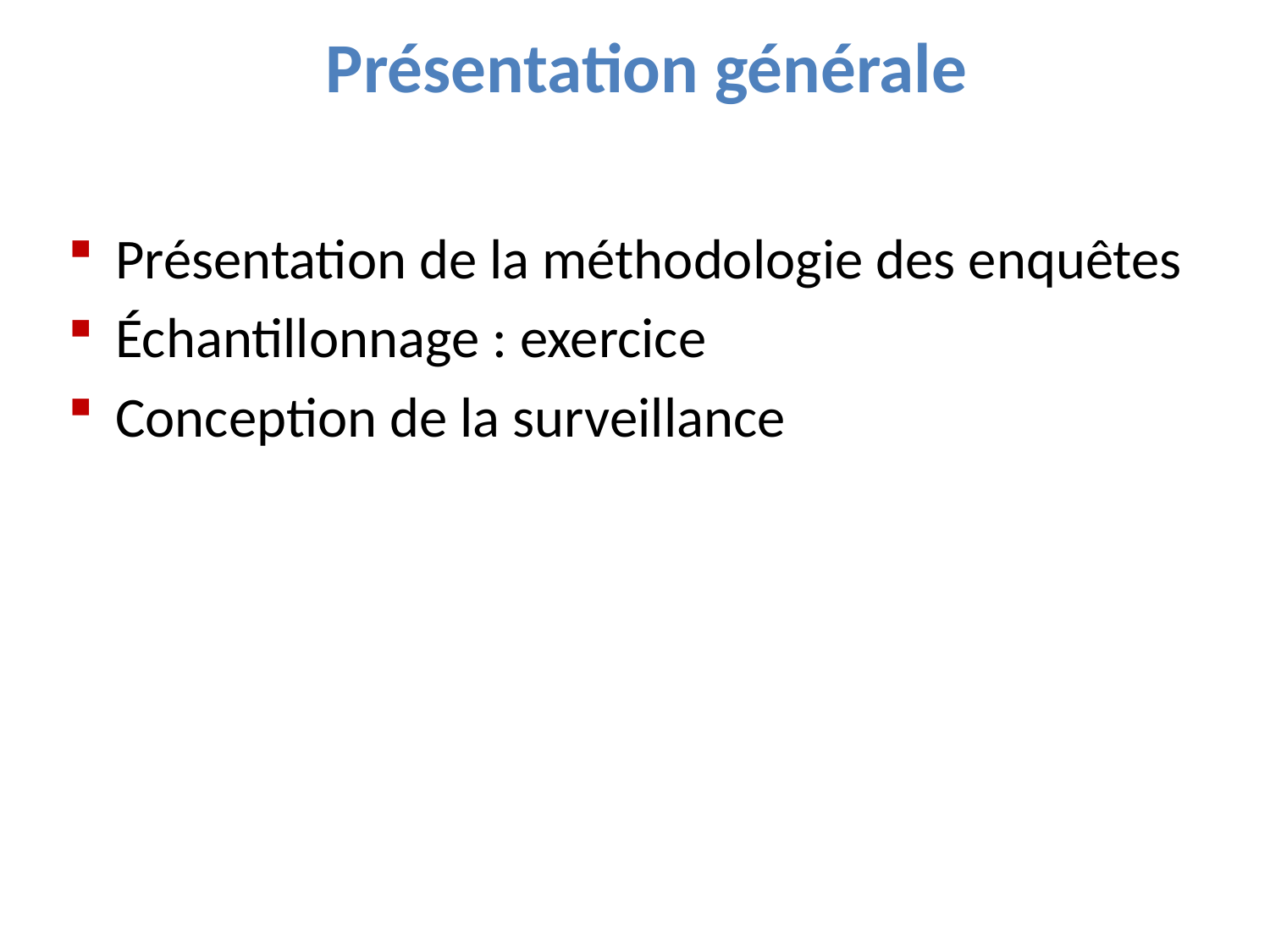

Présentation générale
Présentation de la méthodologie des enquêtes
Échantillonnage : exercice
Conception de la surveillance